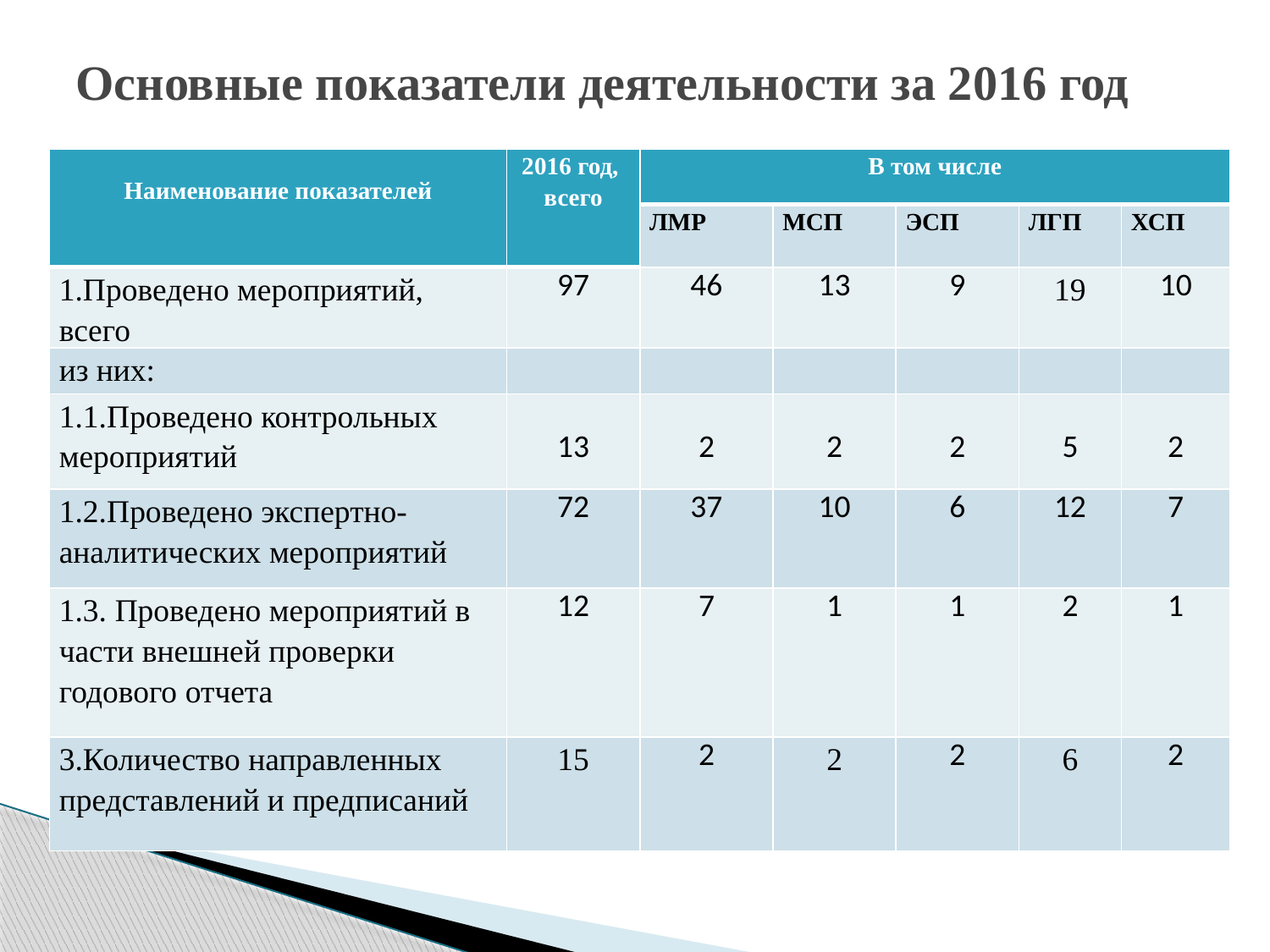

# Основные показатели деятельности за 2016 год
| Наименование показателей | 2016 год, всего | В том числе |  |  |  |  |
| --- | --- | --- | --- | --- | --- | --- |
|  |  | ЛМР | МСП | ЭСП | ЛГП | ХСП |
| 1.Проведено мероприятий, всего | 97 | 46 | 13 | 9 | 19 | 10 |
| из них: |  |  |  |  |  |  |
| 1.1.Проведено контрольных мероприятий | 13 | 2 | 2 | 2 | 5 | 2 |
| 1.2.Проведено экспертно-аналитических мероприятий | 72 | 37 | 10 | 6 | 12 | 7 |
| 1.3. Проведено мероприятий в части внешней проверки годового отчета | 12 | 7 | 1 | 1 | 2 | 1 |
| 3.Количество направленных представлений и предписаний | 15 | 2 | 2 | 2 | 6 | 2 |